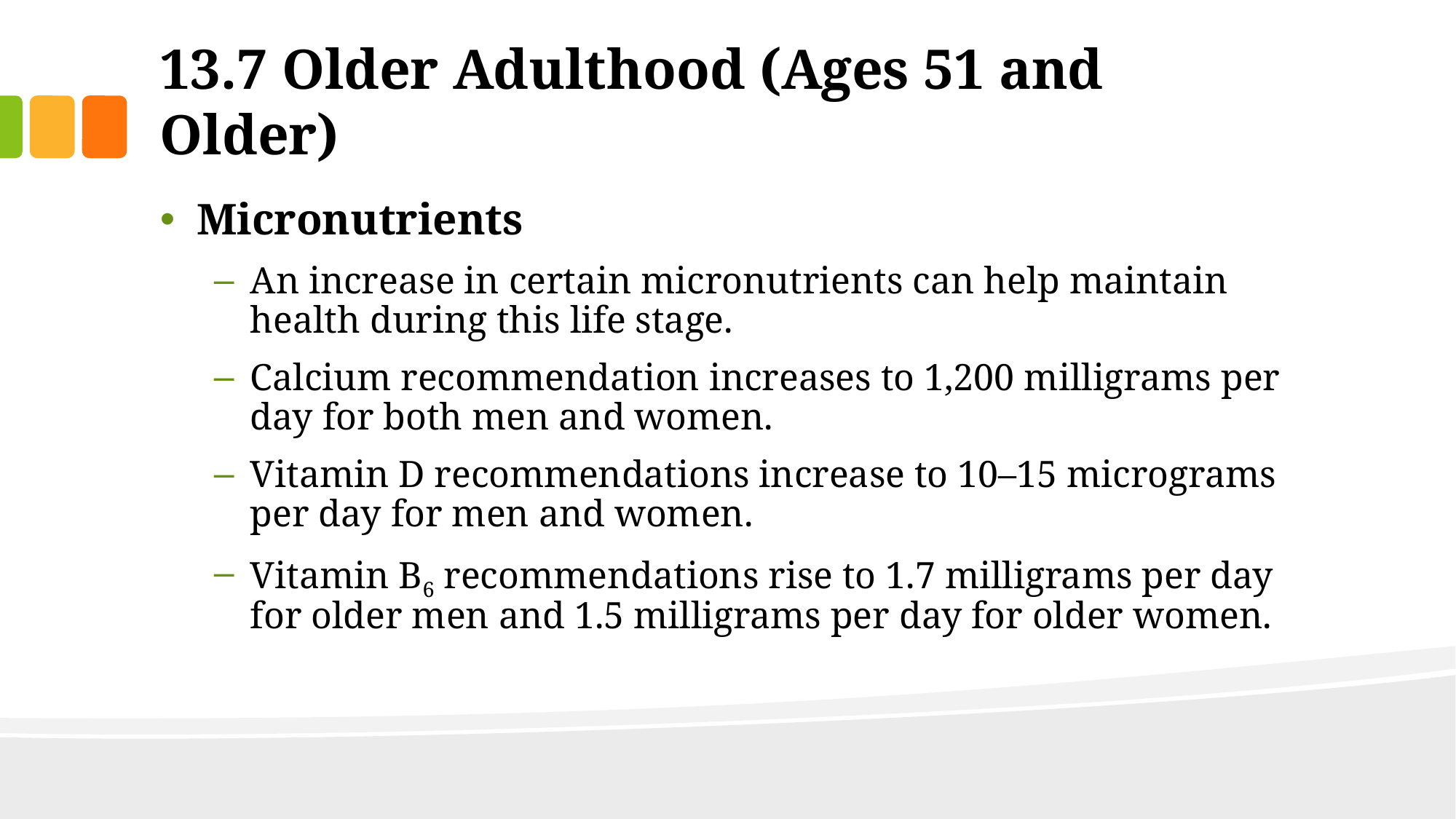

# 13.7 Older Adulthood (Ages 51 and Older)
Micronutrients
An increase in certain micronutrients can help maintain health during this life stage.
Calcium recommendation increases to 1,200 milligrams per day for both men and women.
Vitamin D recommendations increase to 10–15 micrograms per day for men and women.
Vitamin B6 recommendations rise to 1.7 milligrams per day for older men and 1.5 milligrams per day for older women.